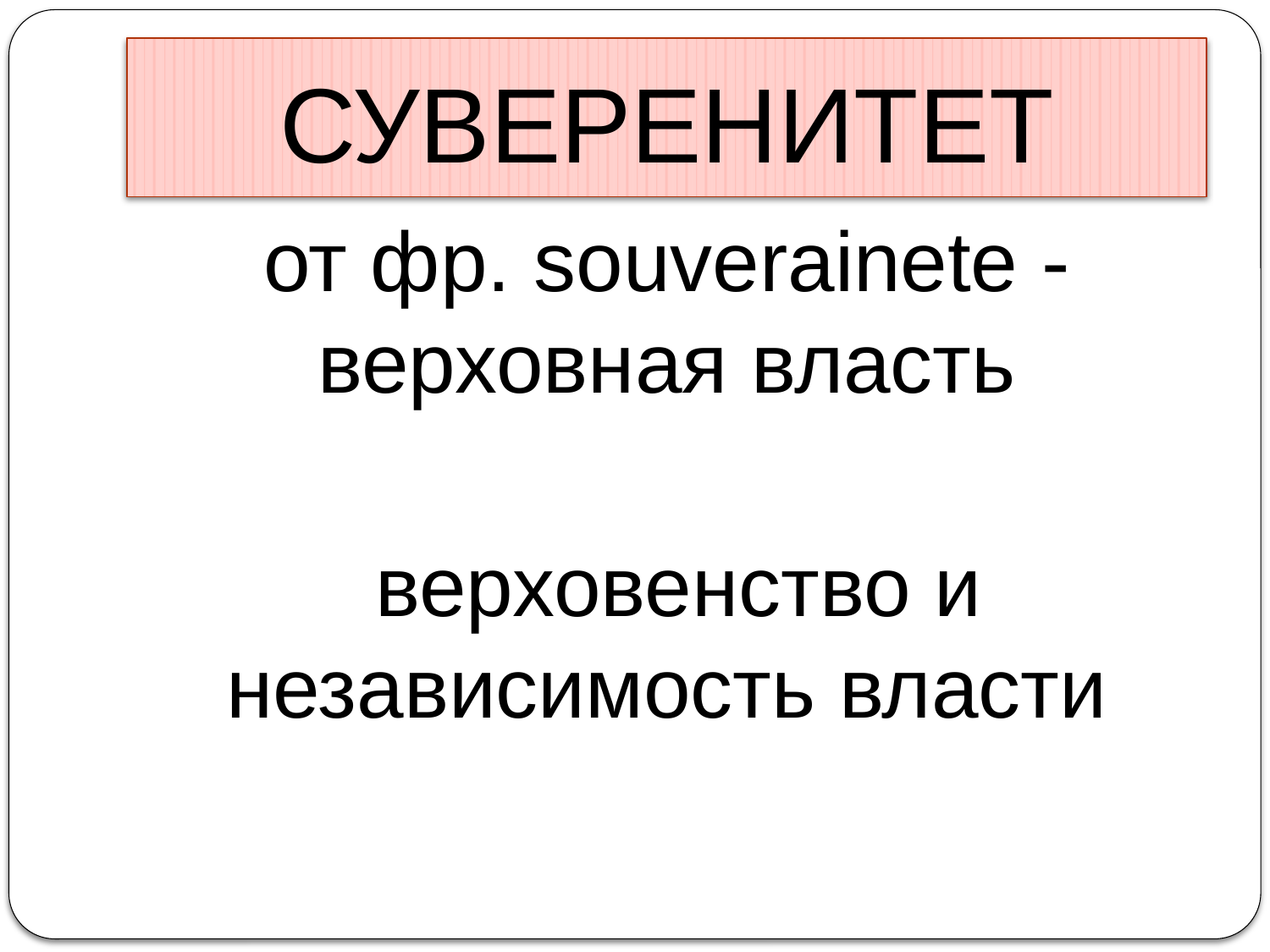

# СУВЕРЕНИТЕТ
от фр. souverainete - верховная власть

 верховенство и независимость власти